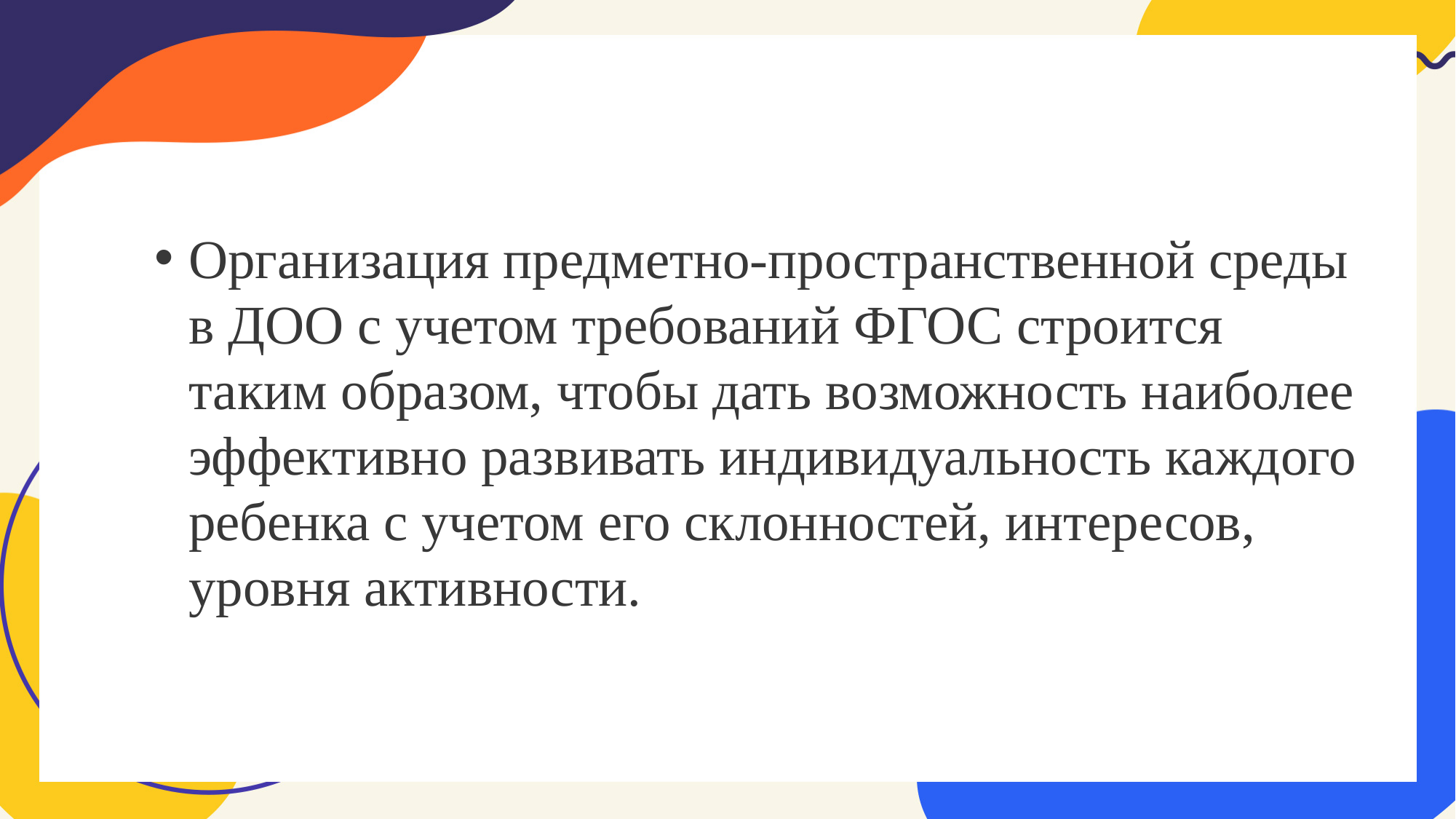

Организация предметно-пространственной среды в ДОО с учетом требований ФГОС строится таким образом, чтобы дать возможность наиболее эффективно развивать индивидуальность каждого ребенка с учетом его склонностей, интересов, уровня активности.